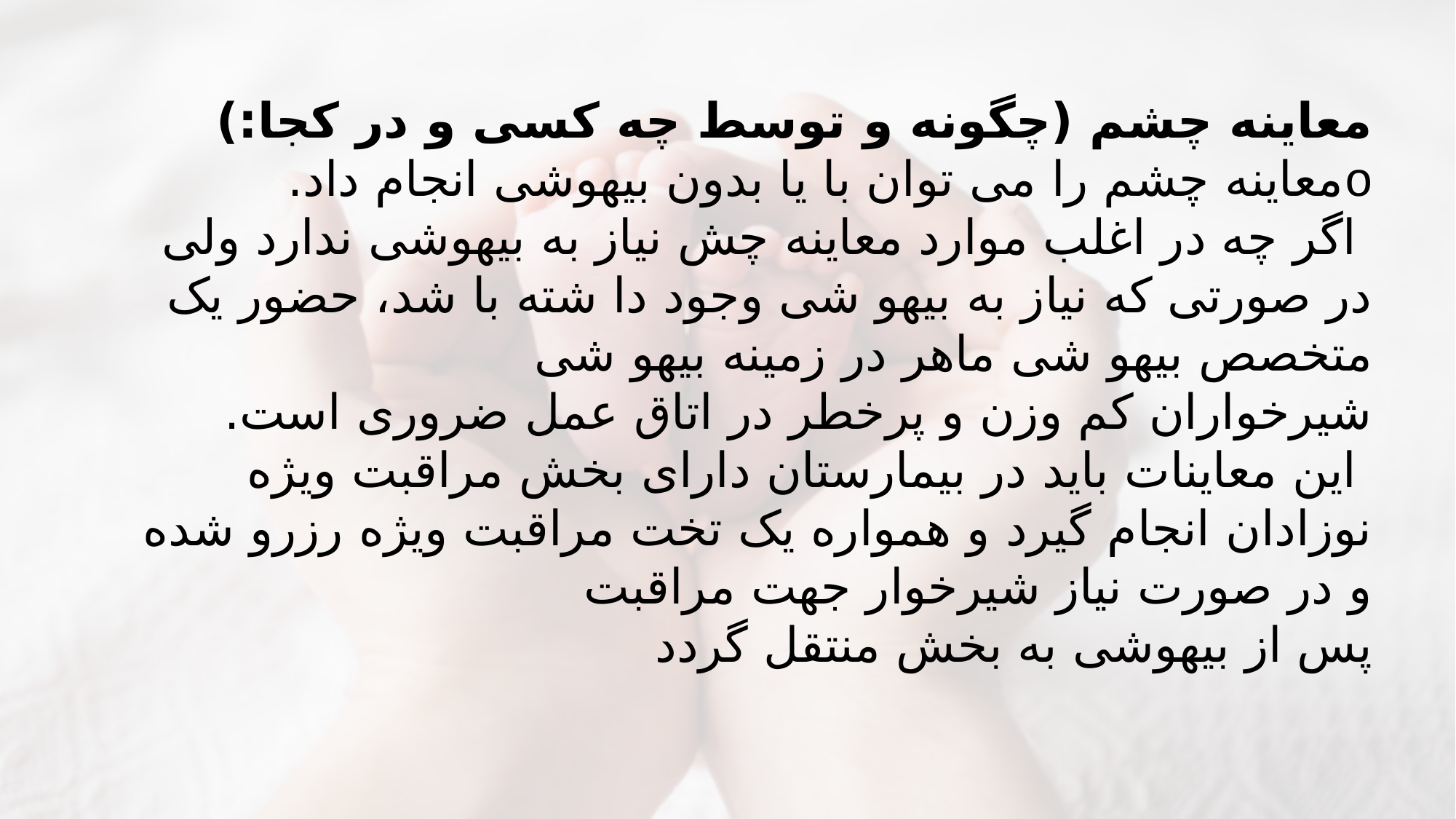

معاینه چشم (چگونه و توسط چه کسی و در کجا:)
oمعاینه چشم را می توان با یا بدون بیهوشی انجام داد.
 اگر چه در اغلب موارد معاینه چش نیاز به بیهوشی ندارد ولی در صورتی که نیاز به بیهو شی وجود دا شته با شد، حضور یک متخصص بیهو شی ماهر در زمینه بیهو شی
شیرخواران کم وزن و پرخطر در اتاق عمل ضروری است.
 این معاینات باید در بیمارستان دارای بخش مراقبت ویژه نوزادان انجام گیرد و همواره یک تخت مراقبت ویژه رزرو شده و در صورت نیاز شیرخوار جهت مراقبت
پس از بیهوشی به بخش منتقل گردد